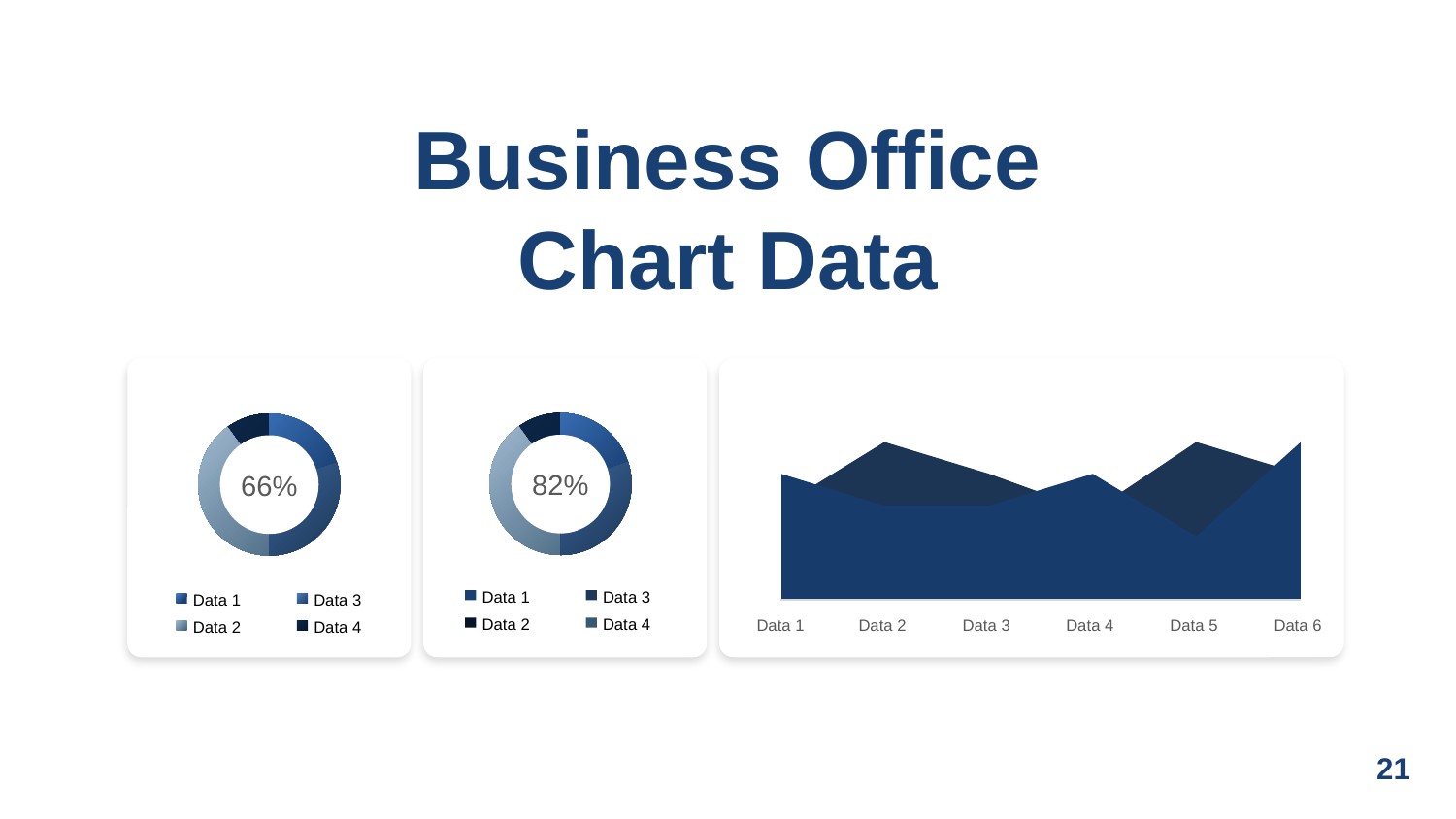

Business Office Chart Data

Data 1
Data 2
Data 3
Data 4
Data 5
Data 6

82%
66%
Data 1
Data 3

Data 2
Data 4

Data 1
Data 3

Data 2
Data 4